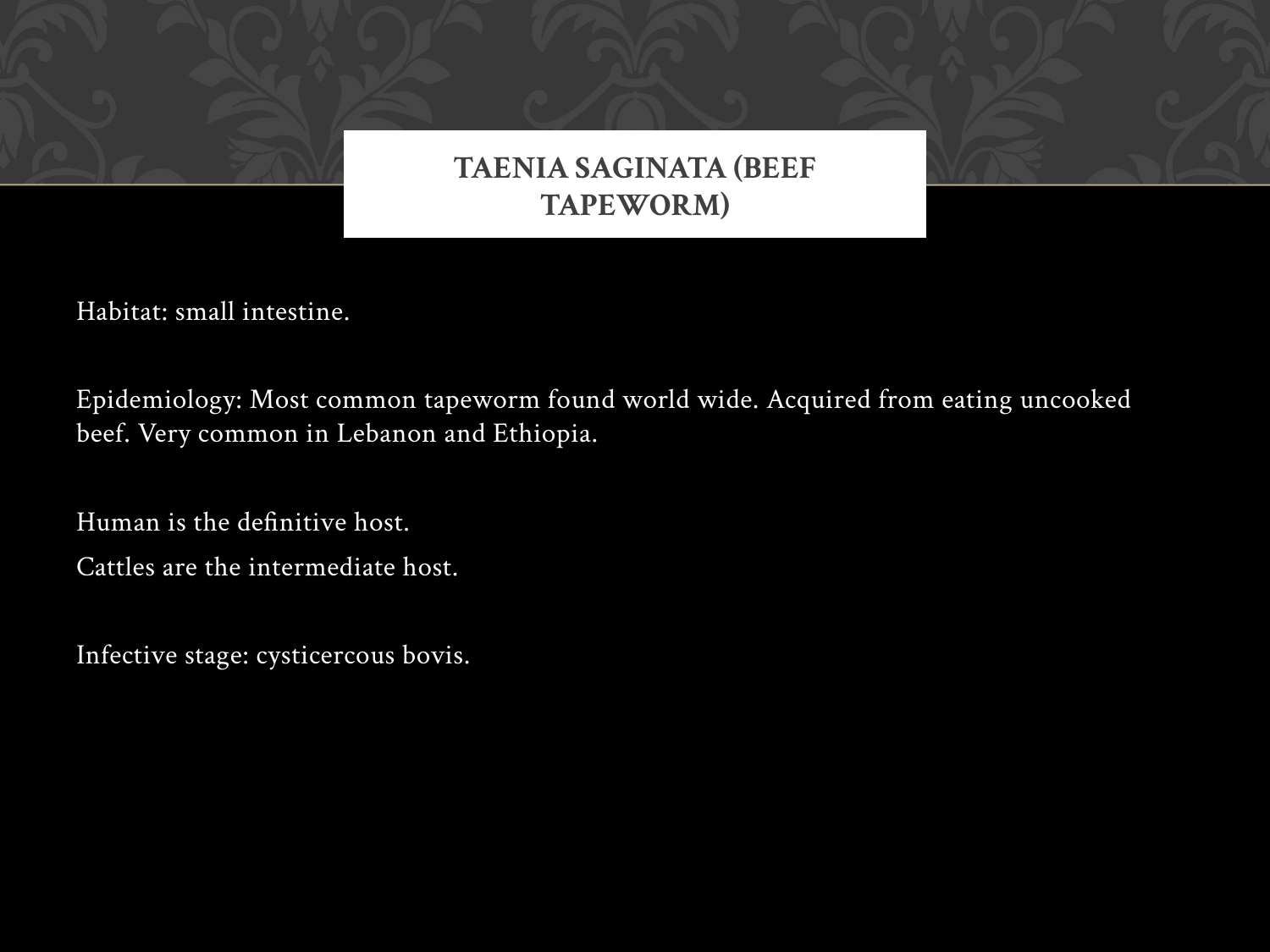

# Taenia saginata (Beef tapeworm)
Habitat: small intestine.

Epidemiology: Most common tapeworm found world wide. Acquired from eating uncooked beef. Very common in Lebanon and Ethiopia.

Human is the definitive host.
Cattles are the intermediate host.

Infective stage: cysticercous bovis.